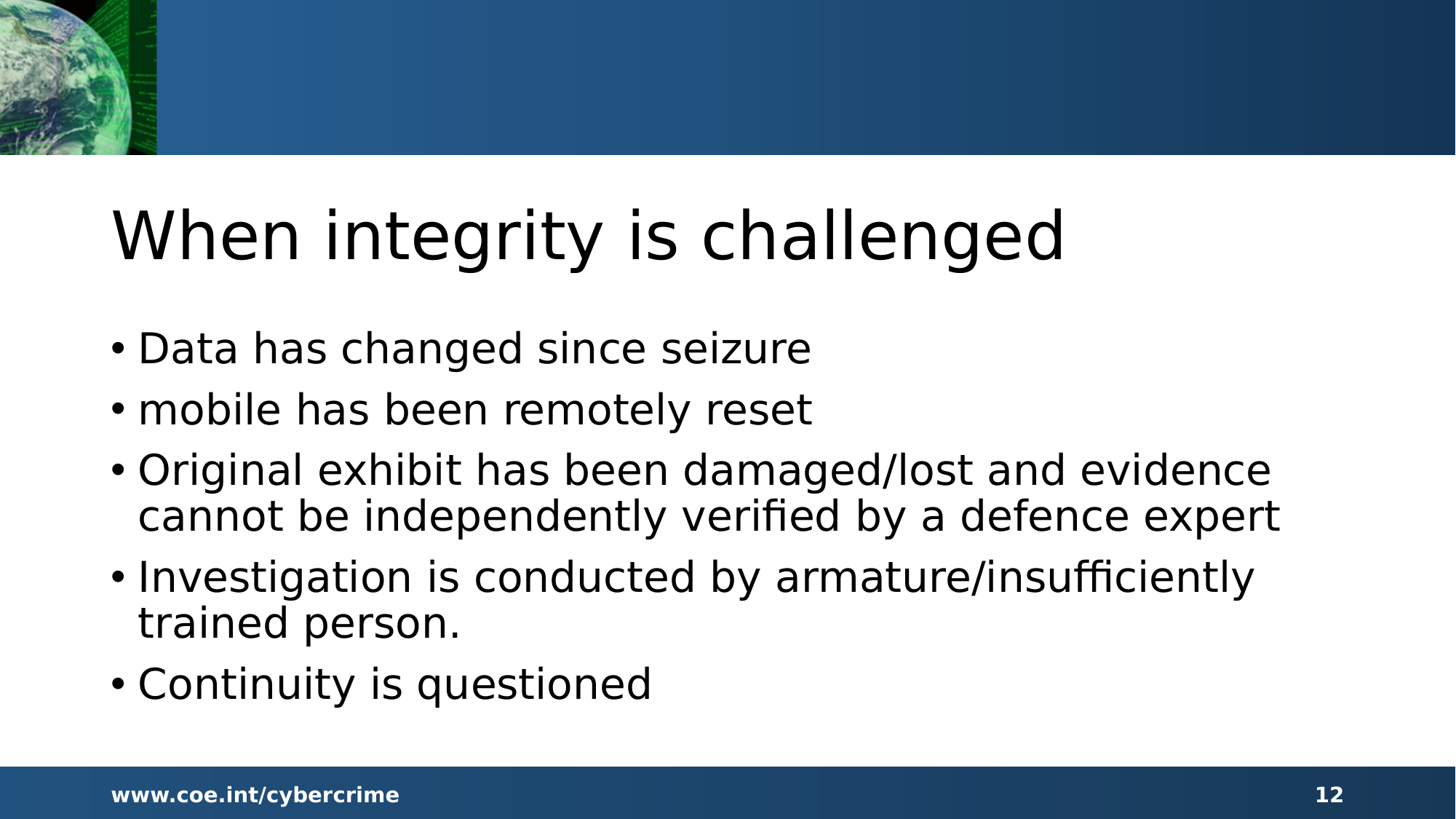

# When integrity is challenged
Data has changed since seizure
mobile has been remotely reset
Original exhibit has been damaged/lost and evidence cannot be independently verified by a defence expert
Investigation is conducted by armature/insufficiently trained person.
Continuity is questioned
www.coe.int/cybercrime
12